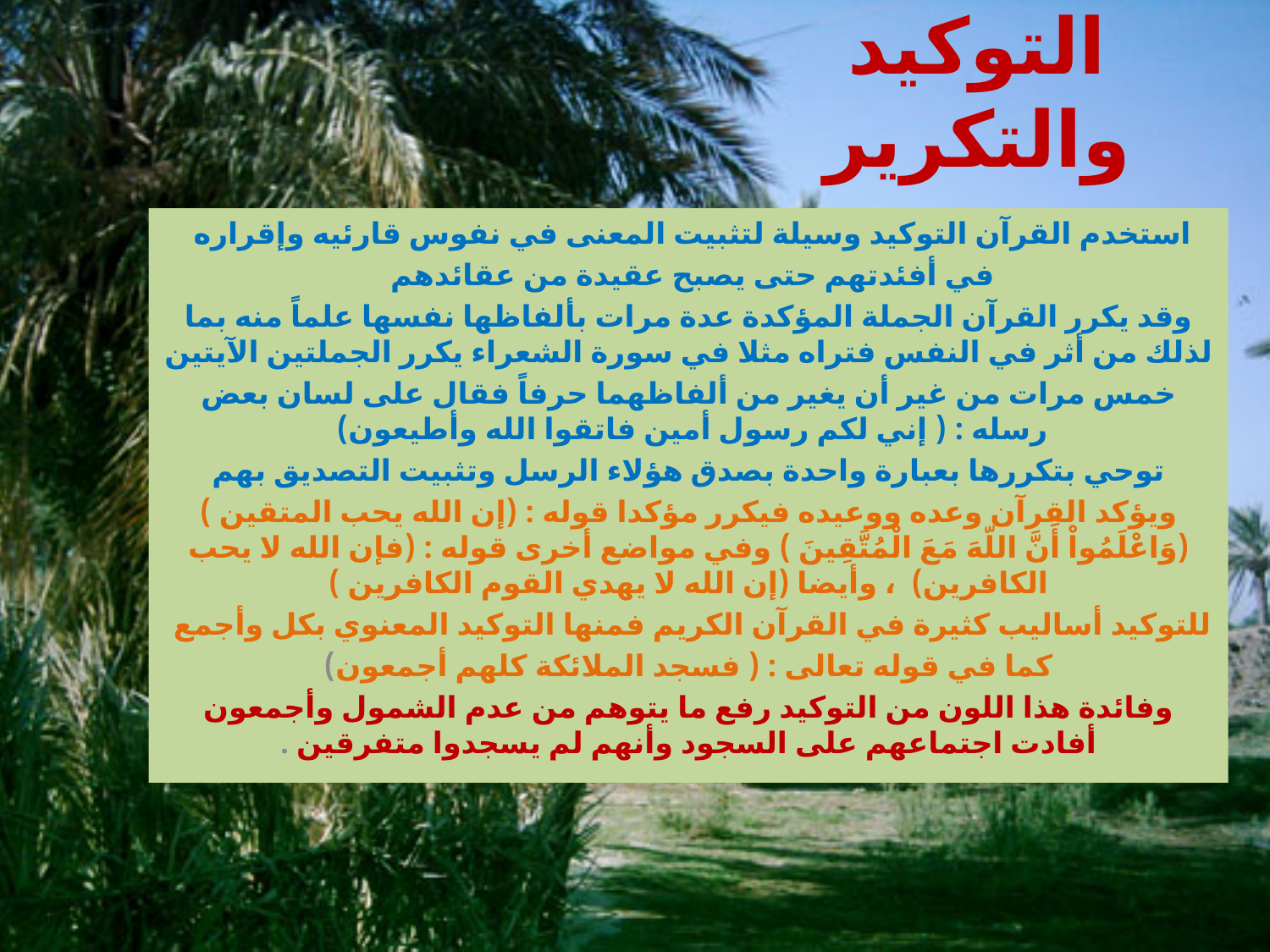

# التوكيد والتكرير
استخدم القرآن التوكيد وسيلة لتثبيت المعنى في نفوس قارئيه وإقراره
في أفئدتهم حتى يصبح عقيدة من عقائدهم
وقد يكرر القرآن الجملة المؤكدة عدة مرات بألفاظها نفسها علماً منه بما لذلك من أثر في النفس فتراه مثلا في سورة الشعراء يكرر الجملتين الآيتين
خمس مرات من غير أن يغير من ألفاظهما حرفاً فقال على لسان بعض رسله : ( إني لكم رسول أمين فاتقوا الله وأطيعون)
توحي بتكررها بعبارة واحدة بصدق هؤلاء الرسل وتثبيت التصديق بهم
ويؤكد القرآن وعده ووعيده فيكرر مؤكدا قوله : (إن الله يحب المتقين ) (وَاعْلَمُواْ أَنَّ اللّهَ مَعَ الْمُتَّقِينَ ) وفي مواضع أخرى قوله : (فإن الله لا يحب الكافرين)  ، وأيضا (إن الله لا يهدي القوم الكافرين )
للتوكيد أساليب كثيرة في القرآن الكريم فمنها التوكيد المعنوي بكل وأجمع
كما في قوله تعالى : ( فسجد الملائكة كلهم أجمعون)
وفائدة هذا اللون من التوكيد رفع ما يتوهم من عدم الشمول وأجمعون أفادت اجتماعهم على السجود وأنهم لم يسجدوا متفرقين .